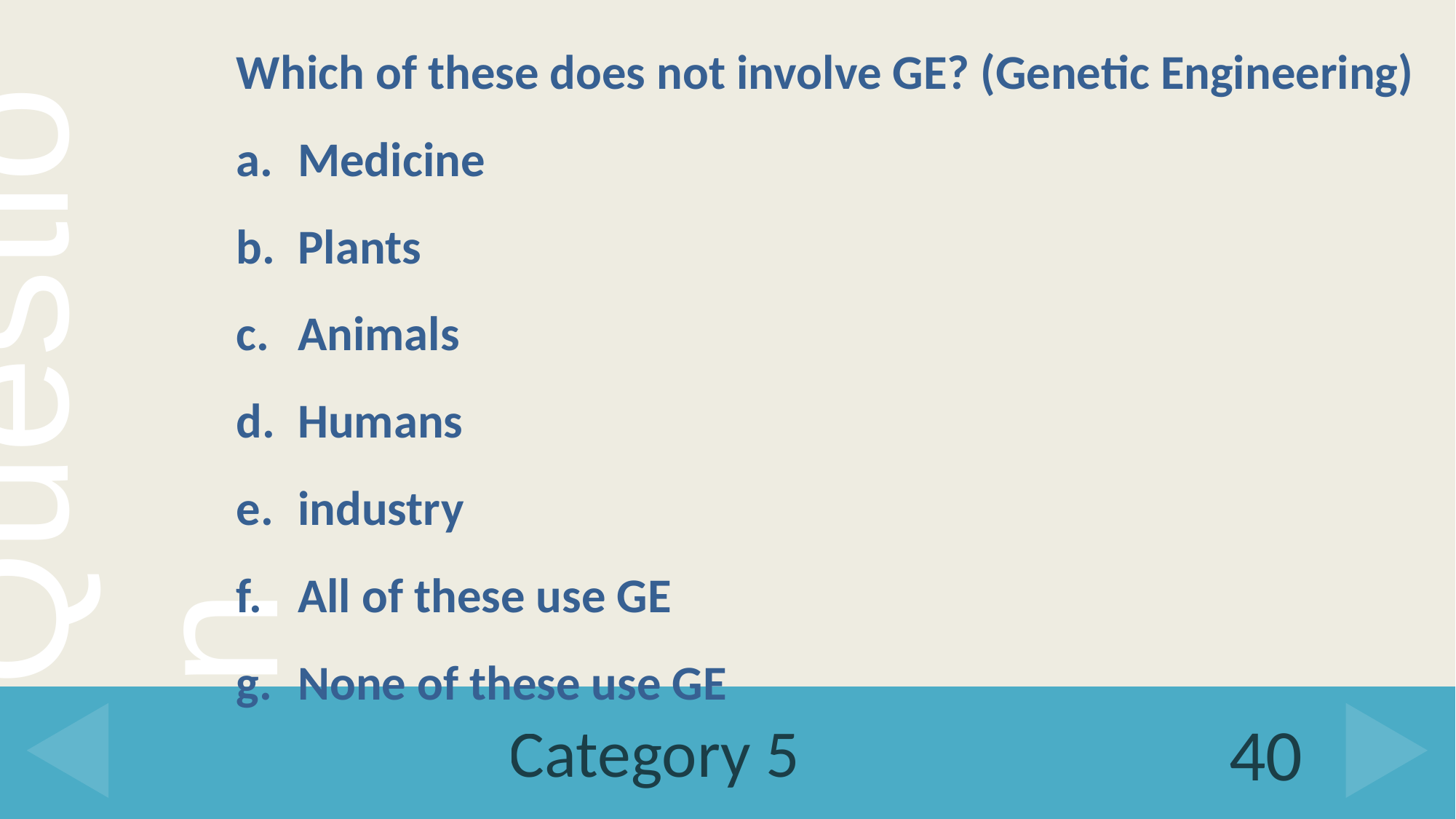

Which of these does not involve GE? (Genetic Engineering)
Medicine
Plants
Animals
Humans
industry
All of these use GE
None of these use GE
# Category 5
40